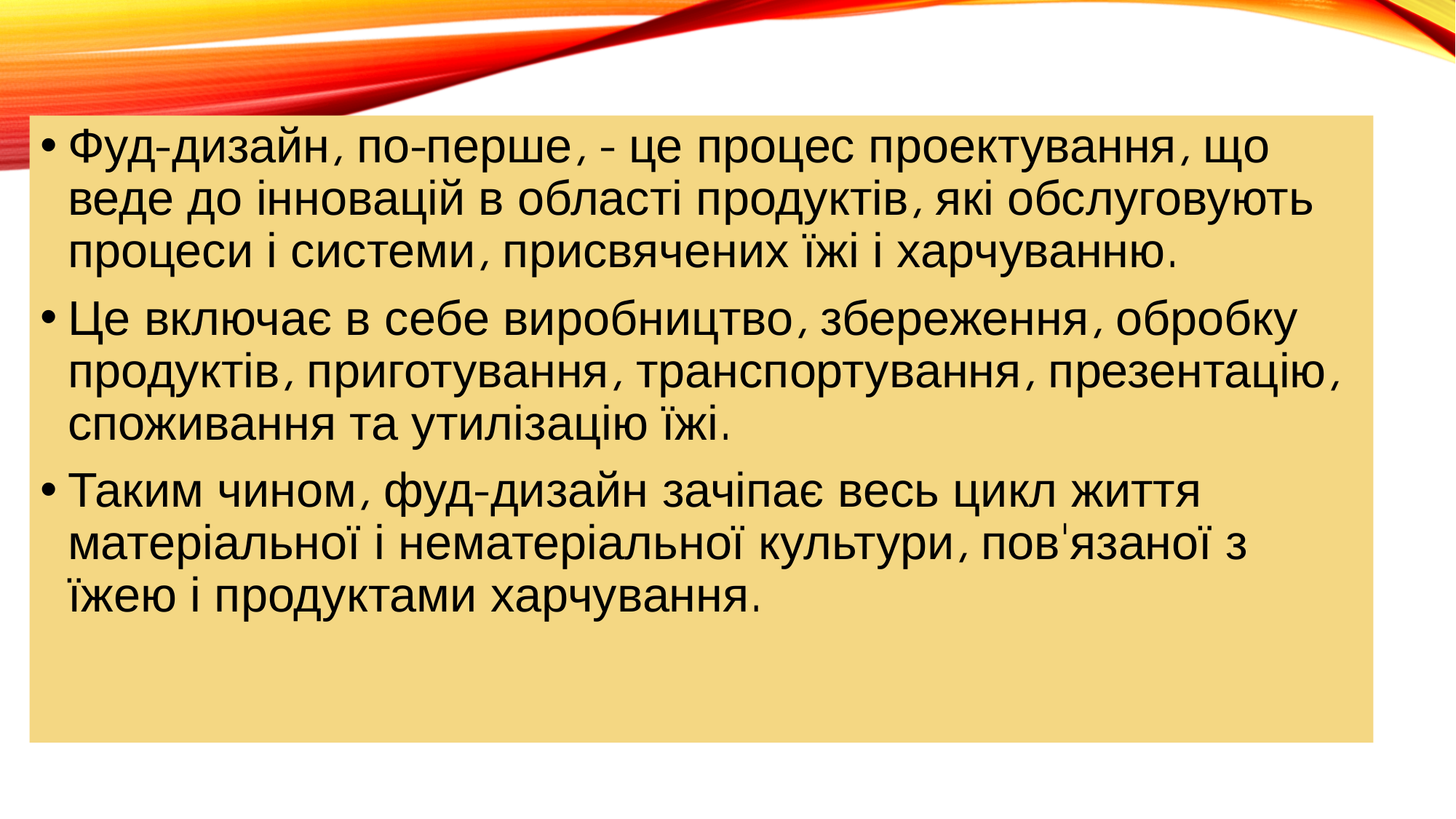

Фуд-дизайн, по-перше, - це процес проектування, що веде до інновацій в області продуктів, які обслуговують процеси і системи, присвячених їжі і харчуванню.
Це включає в себе виробництво, збереження, обробку продуктів, приготування, транспортування, презентацію, споживання та утилізацію їжі.
Таким чином, фуд-дизайн зачіпає весь цикл життя матеріальної і нематеріальної культури, пов'язаної з їжею і продуктами харчування.